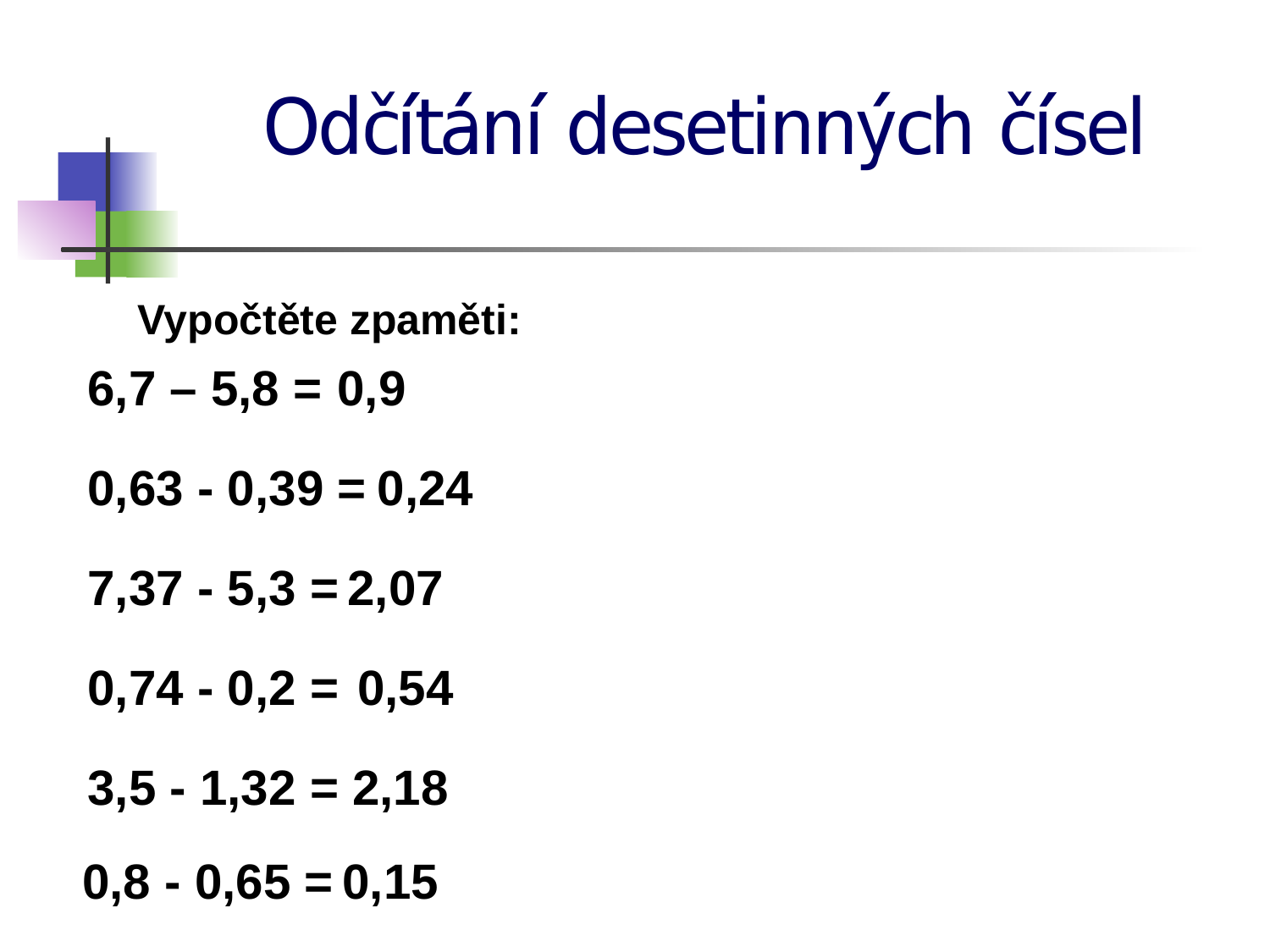

# Odčítání desetinných čísel
Vypočtěte zpaměti:
6,7 – 5,8 =
0,9
0,63 - 0,39 =
0,24
7,37 - 5,3 =
2,07
0,74 - 0,2 =
0,54
3,5 - 1,32 =
2,18
0,8 - 0,65 =
0,15